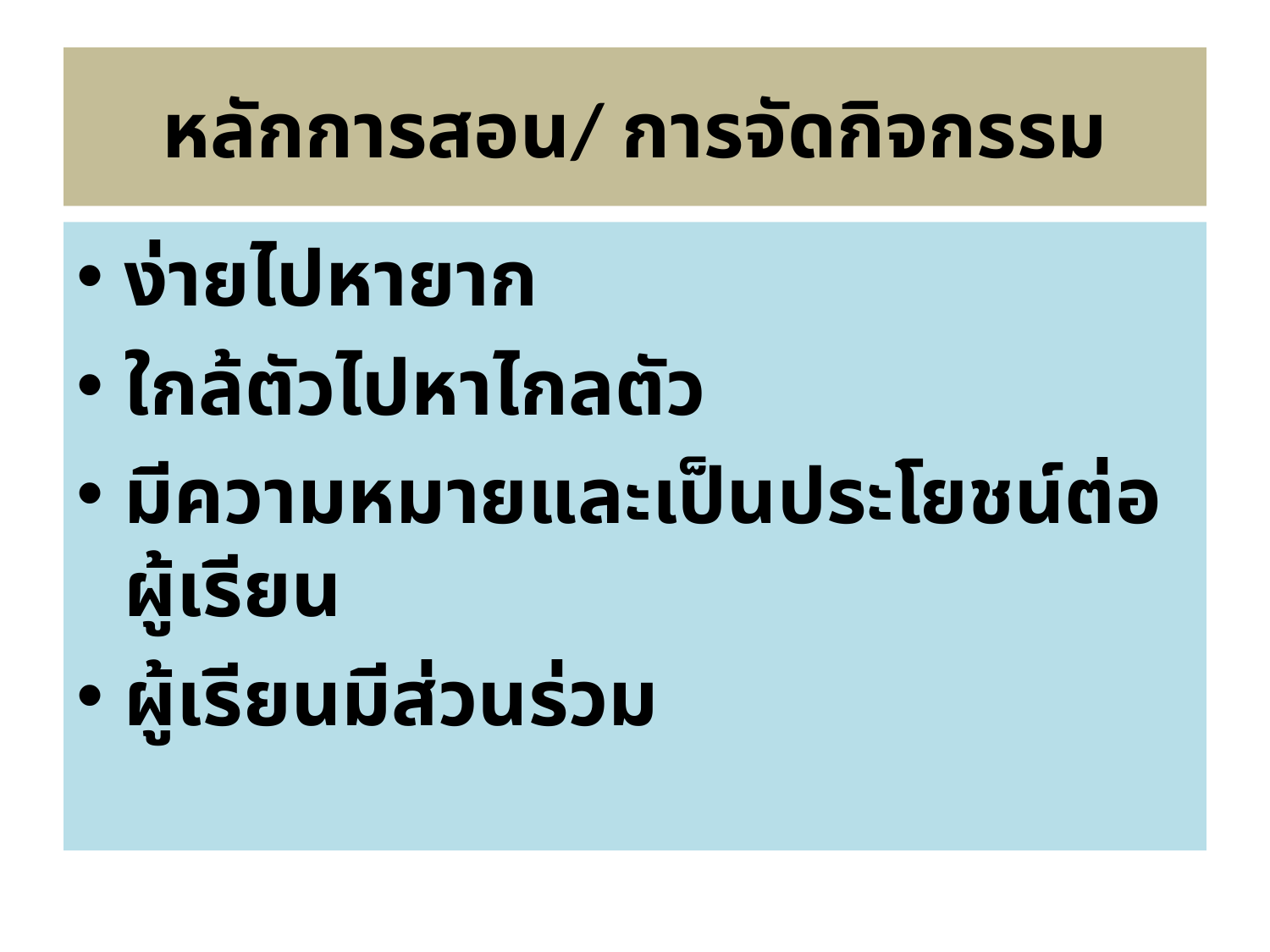

# หลักการสอน/ การจัดกิจกรรม
ง่ายไปหายาก
ใกล้ตัวไปหาไกลตัว
มีความหมายและเป็นประโยชน์ต่อผู้เรียน
ผู้เรียนมีส่วนร่วม